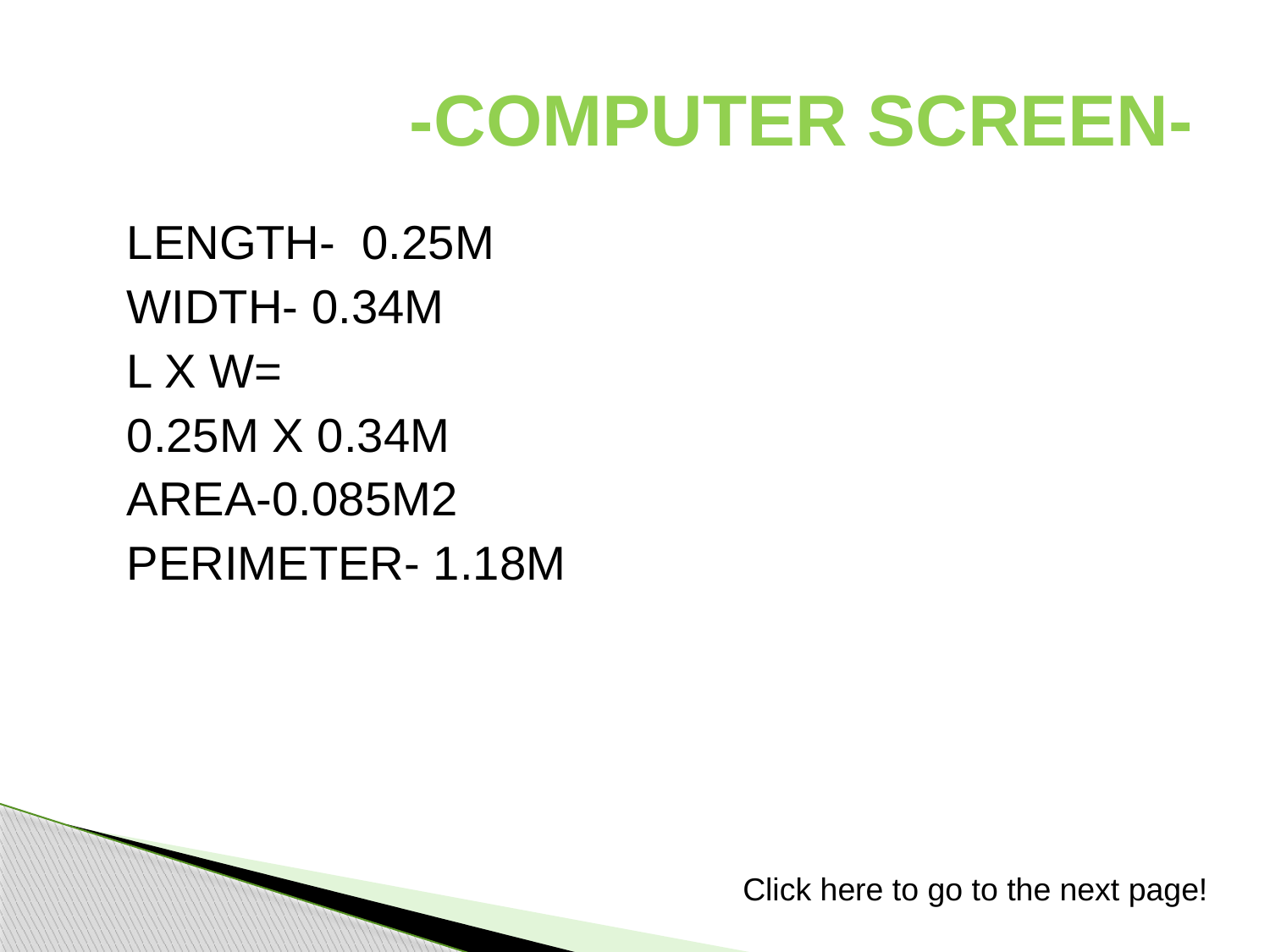

# -COMPUTER SCREEN-
	LENGTH-  0.25M
	WIDTH- 0.34M
	L X W=
	0.25M X 0.34M
	AREA-0.085M2
	PERIMETER- 1.18M
Click here to go to the next page!